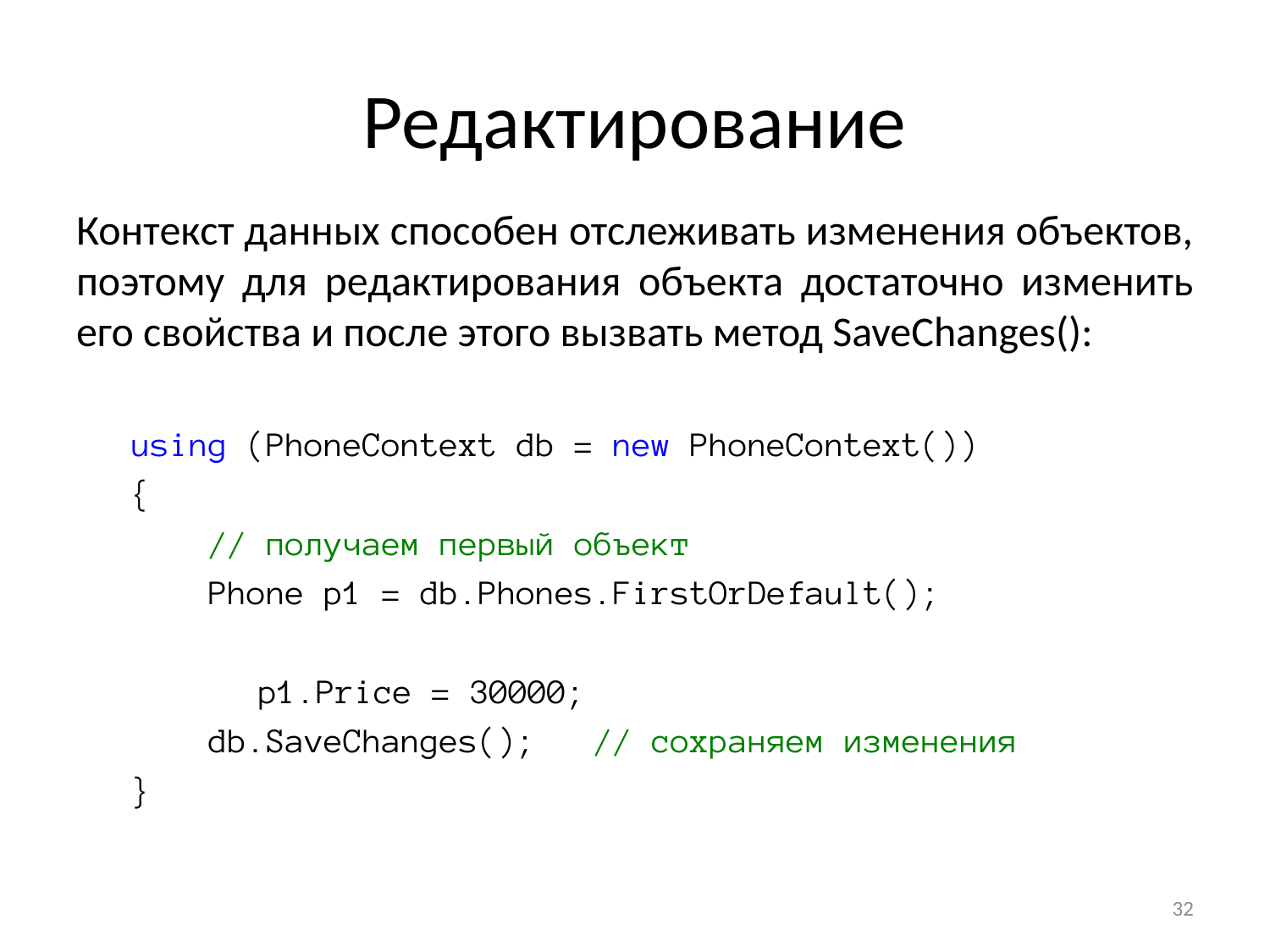

# Редактирование
Контекст данных способен отслеживать изменения объектов, поэтому для редактирования объекта достаточно изменить его свойства и после этого вызвать метод SaveChanges():

using (PhoneContext db = new PhoneContext())
{
    // получаем первый объект
    Phone p1 = db.Phones.FirstOrDefault();

	p1.Price = 30000;
    db.SaveChanges();   // сохраняем изменения
}
32